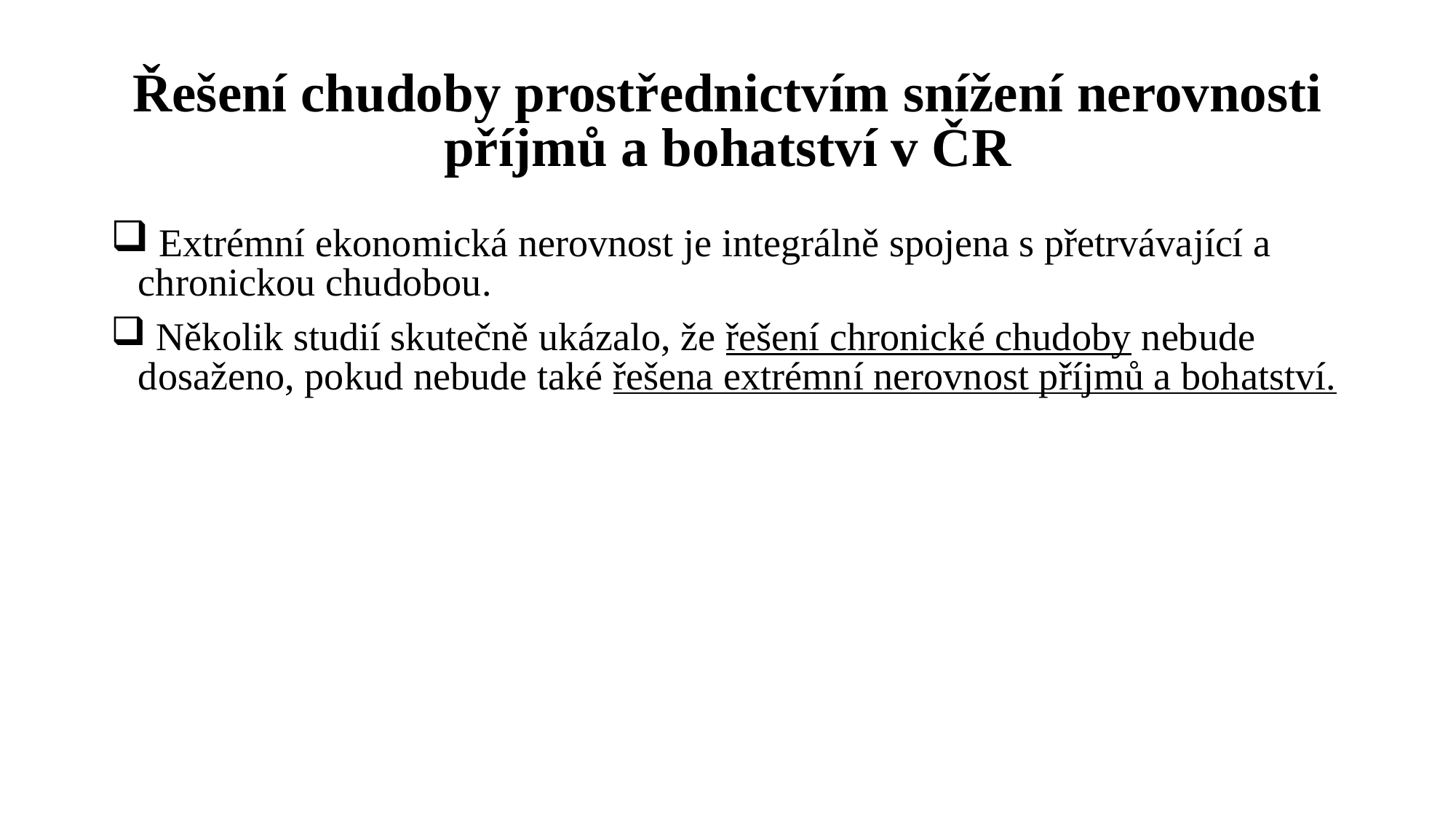

# Řešení chudoby prostřednictvím snížení nerovnosti příjmů a bohatství v ČR
 Extrémní ekonomická nerovnost je integrálně spojena s přetrvávající a chronickou chudobou.
 Několik studií skutečně ukázalo, že řešení chronické chudoby nebude dosaženo, pokud nebude také řešena extrémní nerovnost příjmů a bohatství.